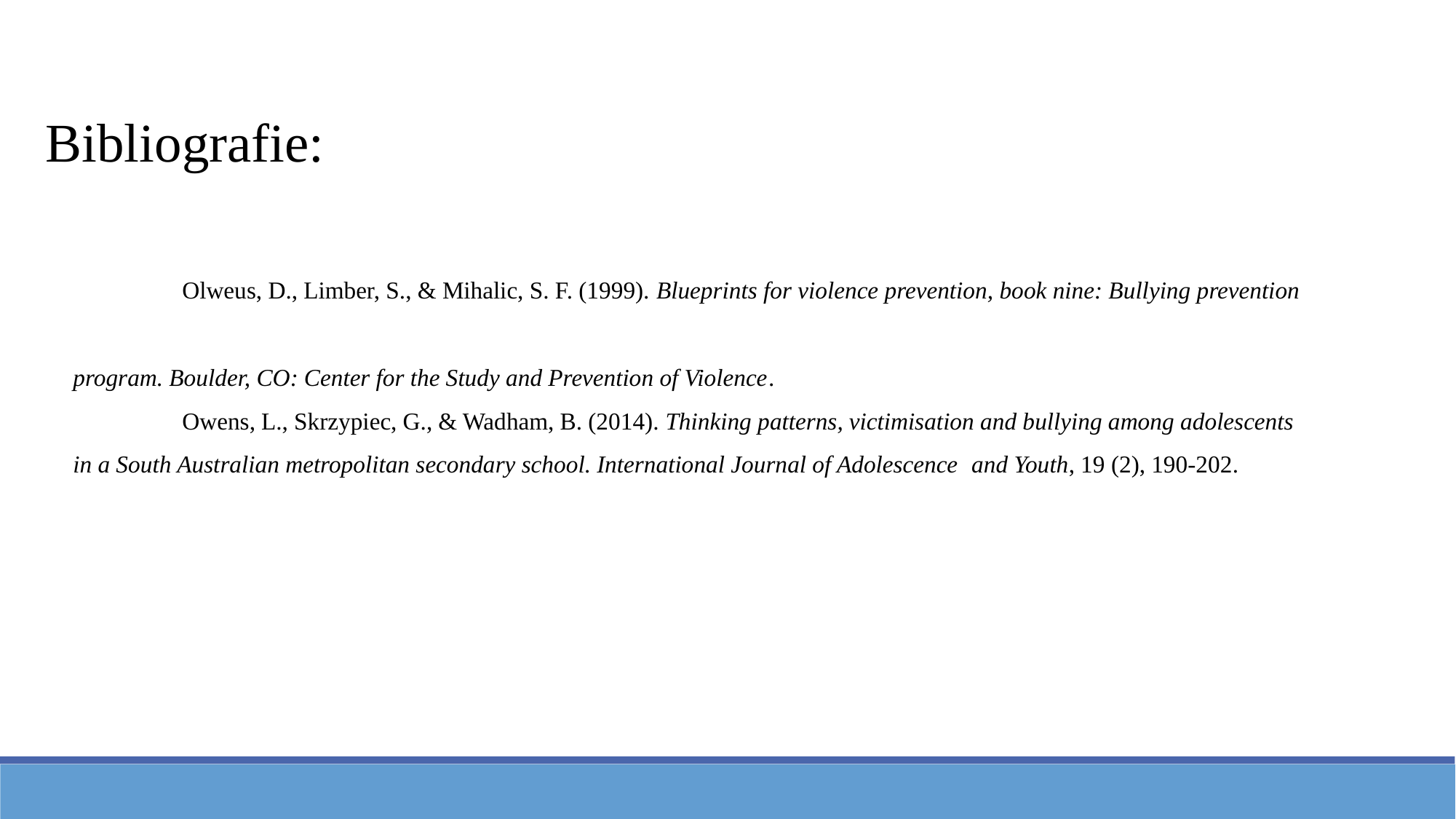

Bibliografie:

		Olweus, D., Limber, S., & Mihalic, S. F. (1999). Blueprints for violence prevention, book nine: Bullying prevention
program. Boulder, CO: Center for the Study and Prevention of Violence.
		Owens, L., Skrzypiec, G., & Wadham, B. (2014). Thinking patterns, victimisation and bullying among adolescents
in a South Australian metropolitan secondary school. International Journal of Adolescence  and Youth, 19 (2), 190-202.